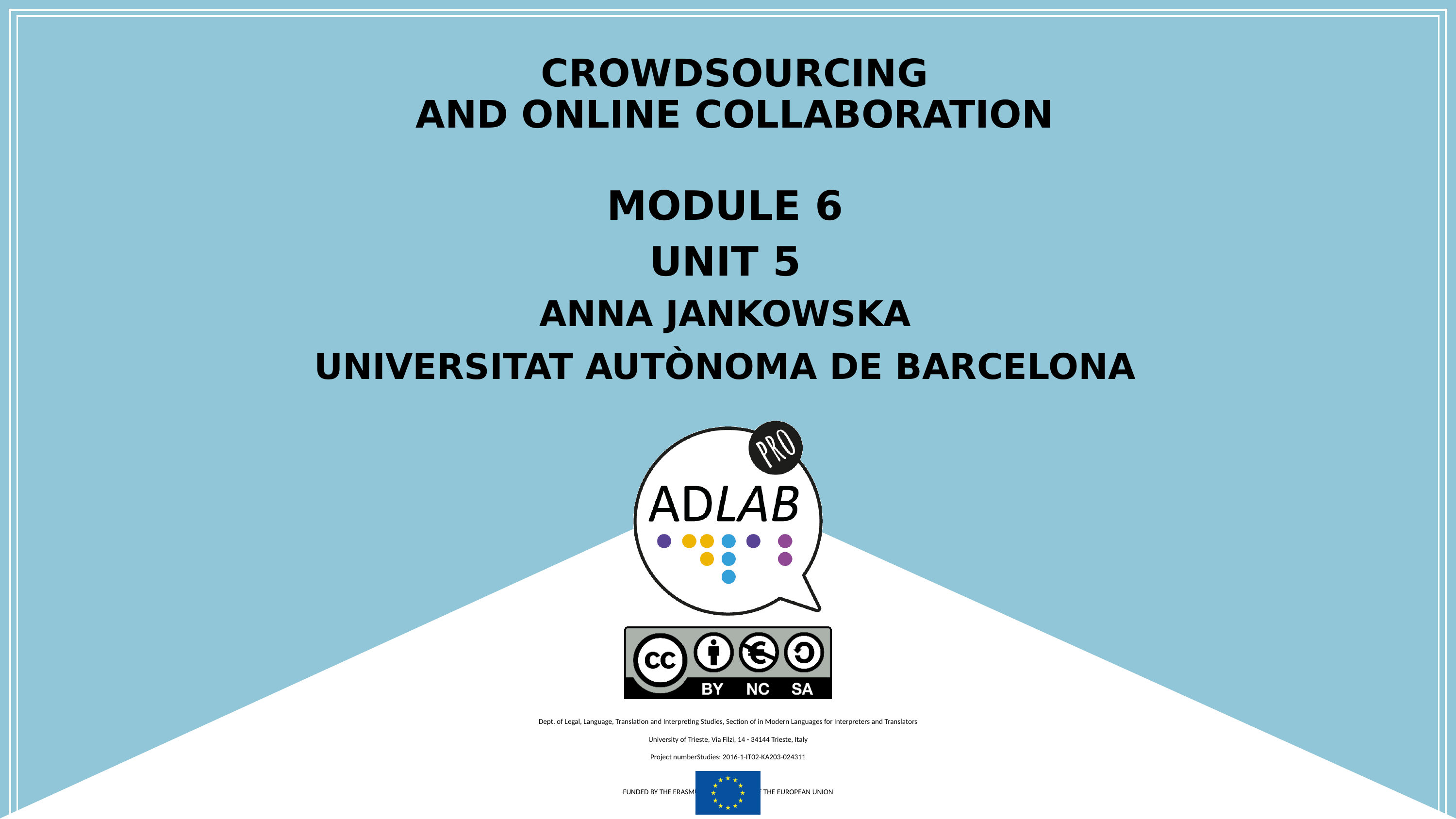

# Crowdsourcing AND online COLLABOration
Module 6
Unit 5
Anna jankowska
Universitat autÒnoma de barcelona